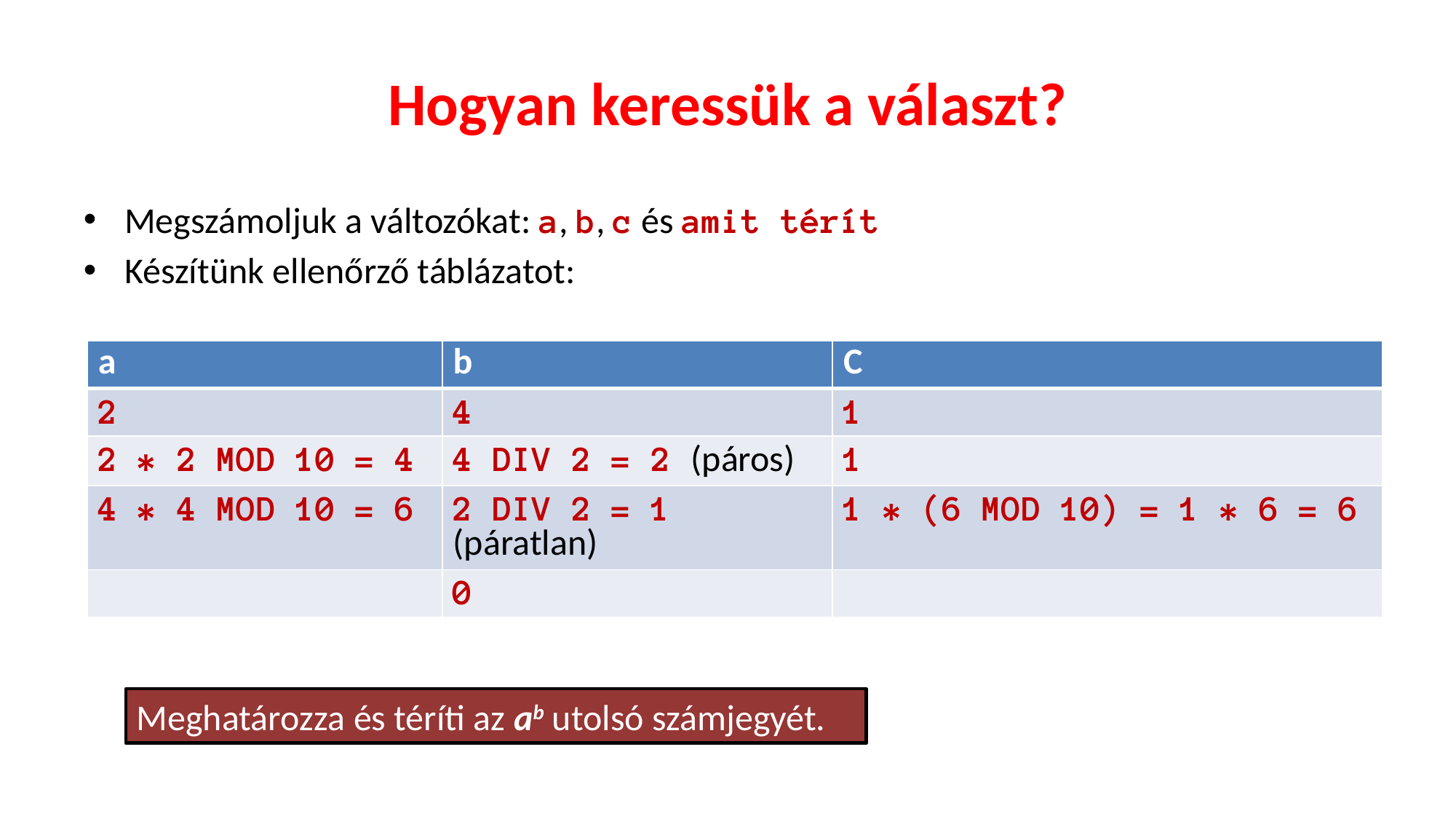

# Hogyan keressük a választ?
Megszámoljuk a változókat: a, b, c és amit térít
Készítünk ellenőrző táblázatot:

| a | b | C |
| --- | --- | --- |
| 2 | 4 | 1 |
| 2 \* 2 MOD 10 = 4 | 4 DIV 2 = 2 (páros) | 1 |
| 4 \* 4 MOD 10 = 6 | 2 DIV 2 = 1 (páratlan) | 1 \* (6 MOD 10) = 1 \* 6 = 6 |
|  | 0 |  |
Meghatározza és téríti az ab utolsó számjegyét.